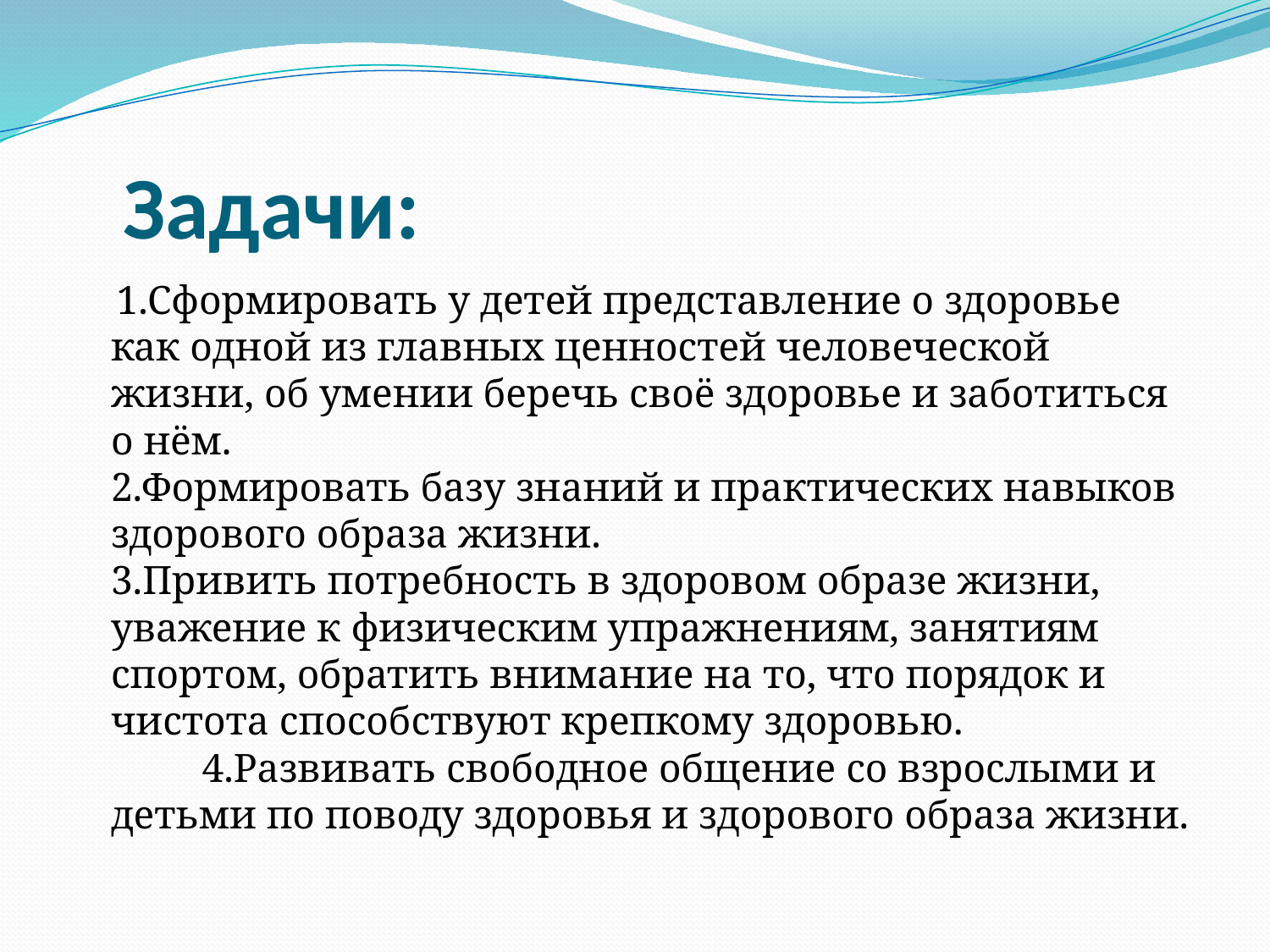

# Задачи:
    1.Сформировать у детей представление о здоровье как одной из главных ценностей человеческой жизни, об умении беречь своё здоровье и заботиться о нём.                                                                             2.Формировать базу знаний и практических навыков здорового образа жизни.                                                        3.Привить потребность в здоровом образе жизни, уважение к физическим упражнениям, занятиям спортом, обратить внимание на то, что порядок и чистота способствуют крепкому здоровью.                                4.Развивать свободное общение со взрослыми и детьми по поводу здоровья и здорового образа жизни.